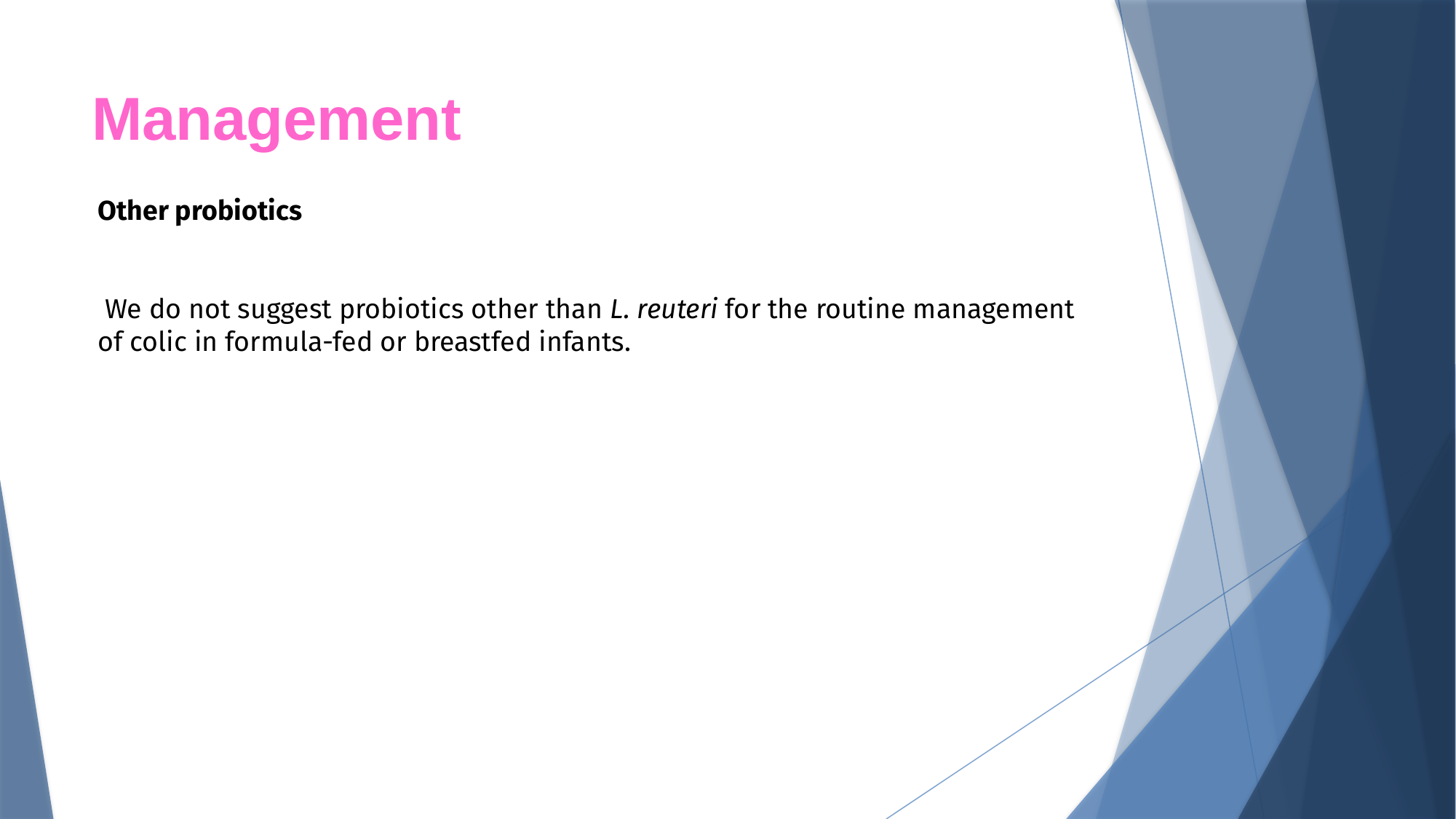

# Management
Other probiotics

 We do not suggest probiotics other than L. reuteri for the routine management of colic in formula-fed or breastfed infants.